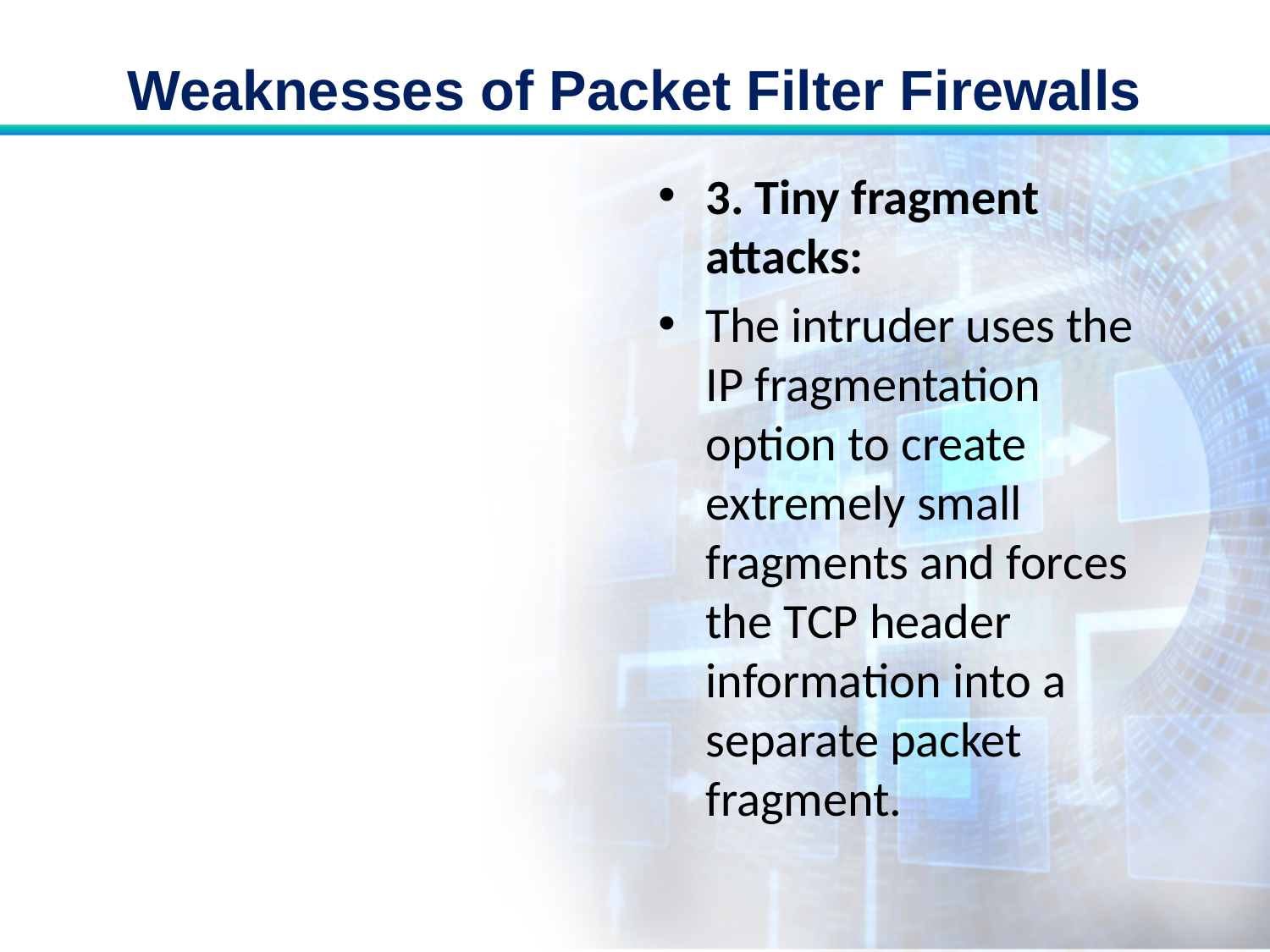

# Weaknesses of Packet Filter Firewalls
3. Tiny fragment attacks:
The intruder uses the IP fragmentation option to create extremely small fragments and forces the TCP header information into a separate packet fragment.